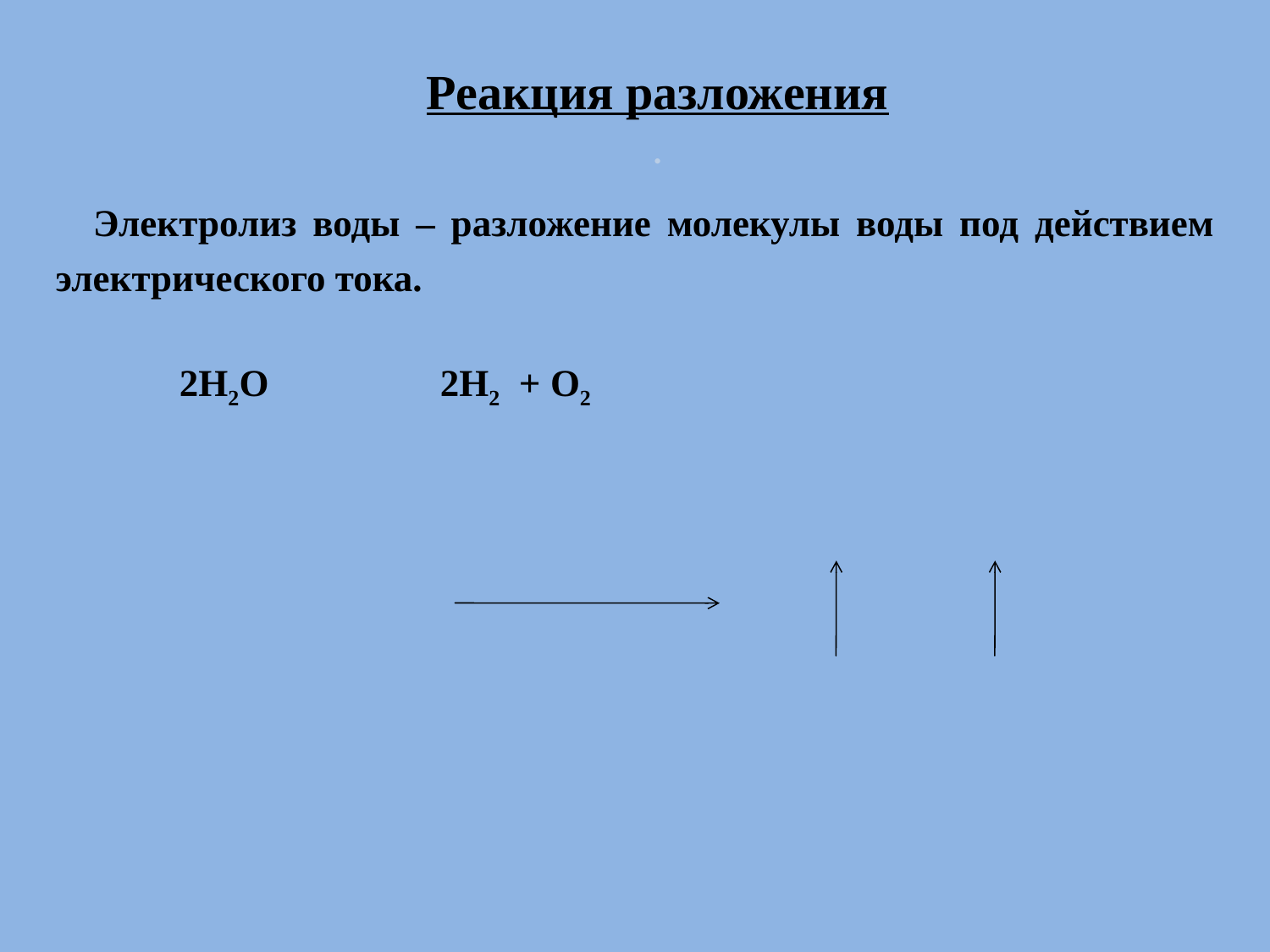

# Реакция разложения .

     Электролиз воды – разложение молекулы воды под действием электрического тока.
             2H2O                  2H2  + O2